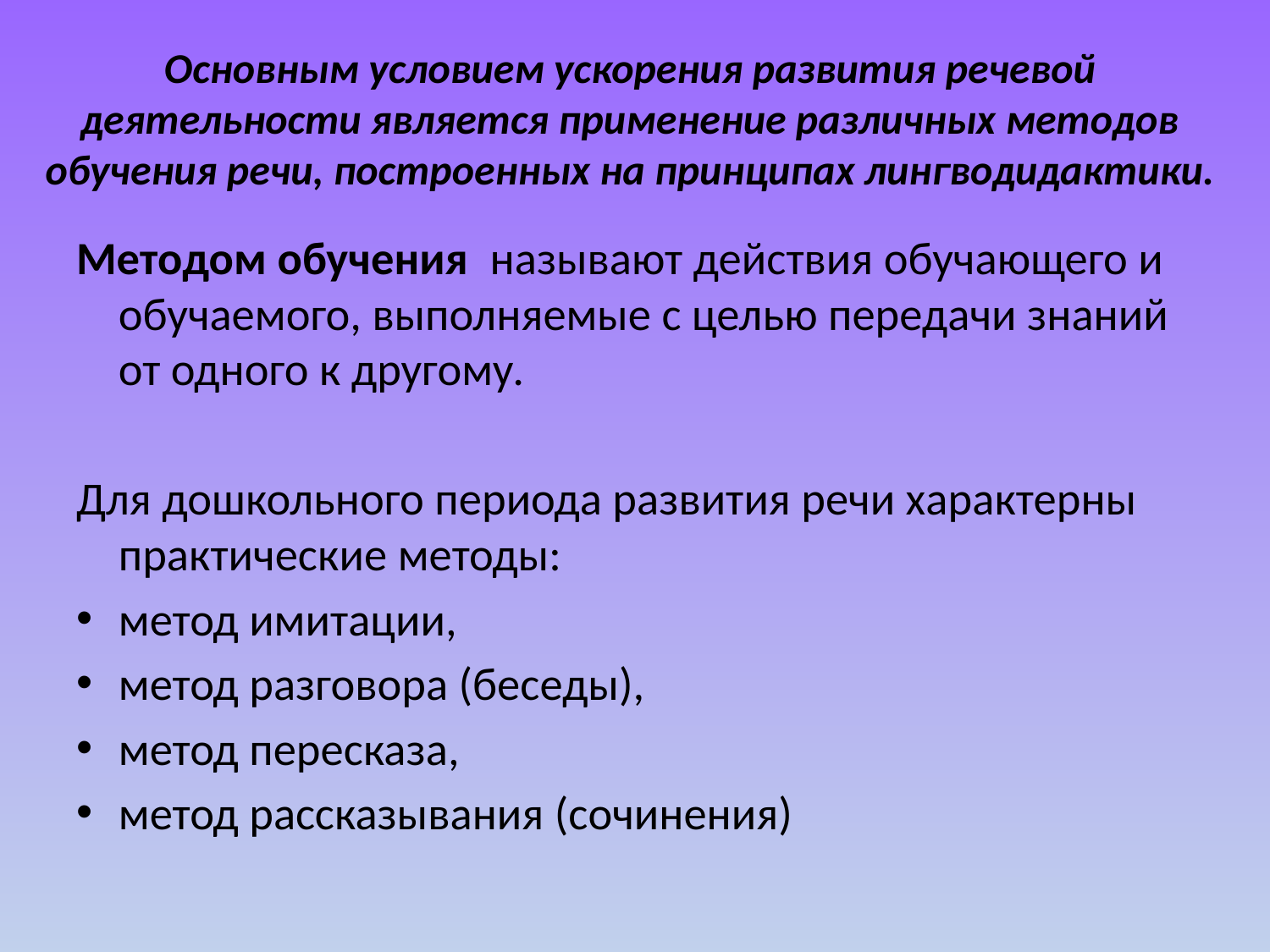

# Основным условием ускорения развития речевой деятельности является применение различных методов обучения речи, построенных на принципах лингводидактики.
Методом обучения  называют действия обучающего и обучаемого, выполняемые с целью передачи знаний от одного к другому.

Для дошкольного периода развития речи характерны практические методы:
метод имитации,
метод разговора (беседы),
метод пересказа,
метод рассказывания (сочинения)